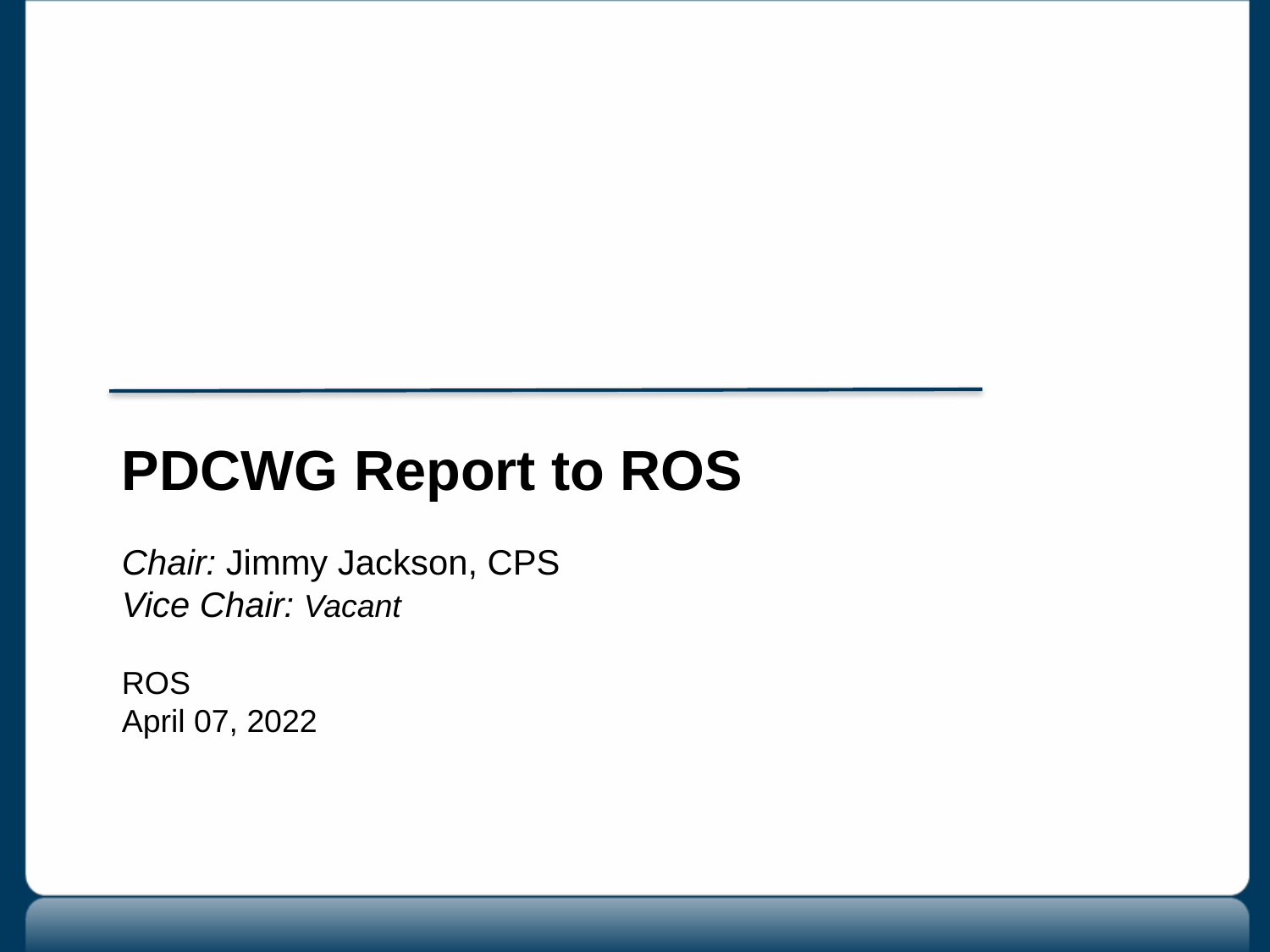

PDCWG Report to ROS

Chair: Jimmy Jackson, CPS
Vice Chair: Vacant

ROS
April 07, 2022